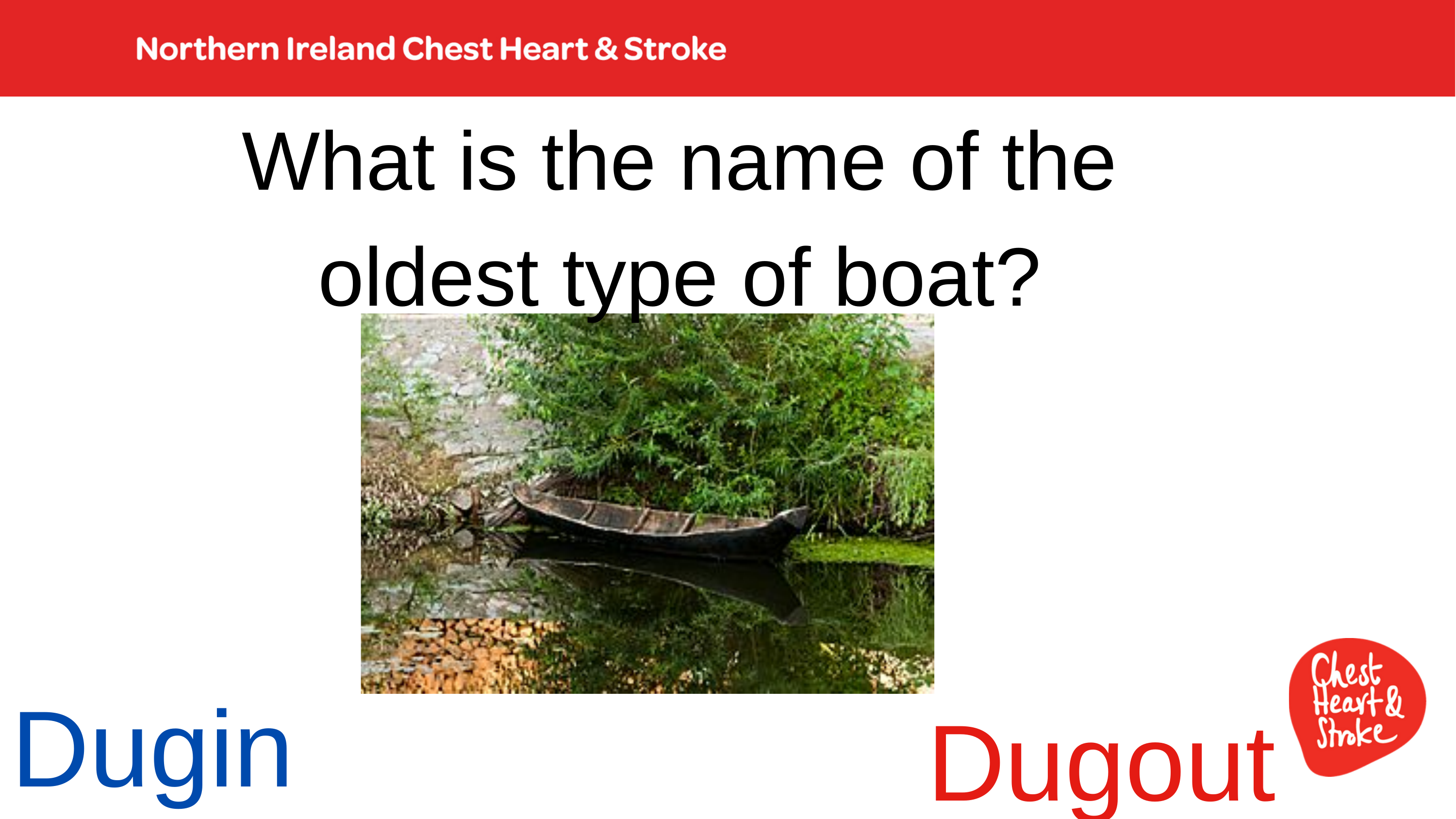

What is the name of the
 oldest type of boat?

Dugin
Dugout